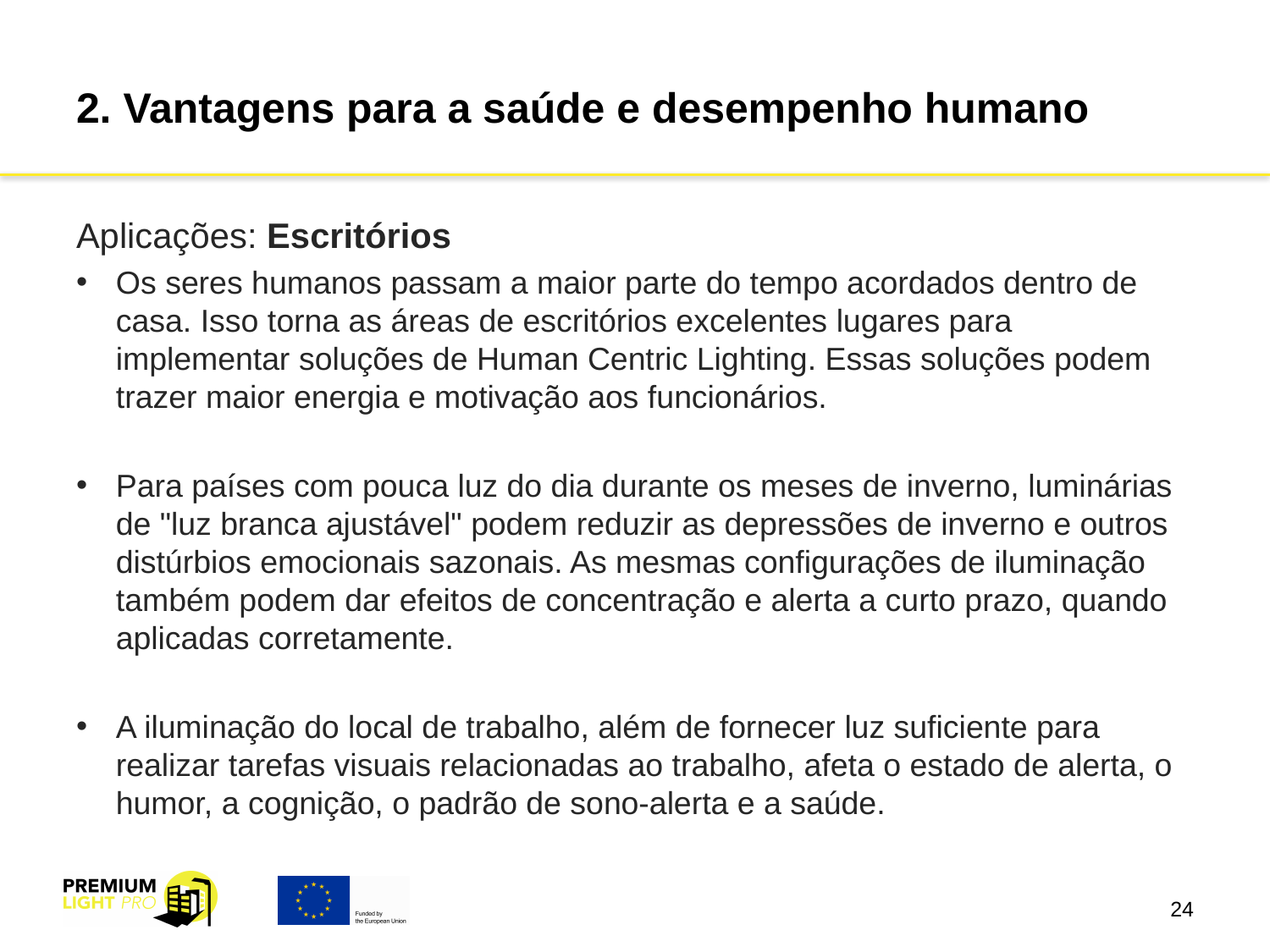

# 2. Vantagens para a saúde e desempenho humano
Aplicações: Escritórios
Os seres humanos passam a maior parte do tempo acordados dentro de casa. Isso torna as áreas de escritórios excelentes lugares para implementar soluções de Human Centric Lighting. Essas soluções podem trazer maior energia e motivação aos funcionários.

Para países com pouca luz do dia durante os meses de inverno, luminárias de "luz branca ajustável" podem reduzir as depressões de inverno e outros distúrbios emocionais sazonais. As mesmas configurações de iluminação também podem dar efeitos de concentração e alerta a curto prazo, quando aplicadas corretamente.

A iluminação do local de trabalho, além de fornecer luz suficiente para realizar tarefas visuais relacionadas ao trabalho, afeta o estado de alerta, o humor, a cognição, o padrão de sono-alerta e a saúde.